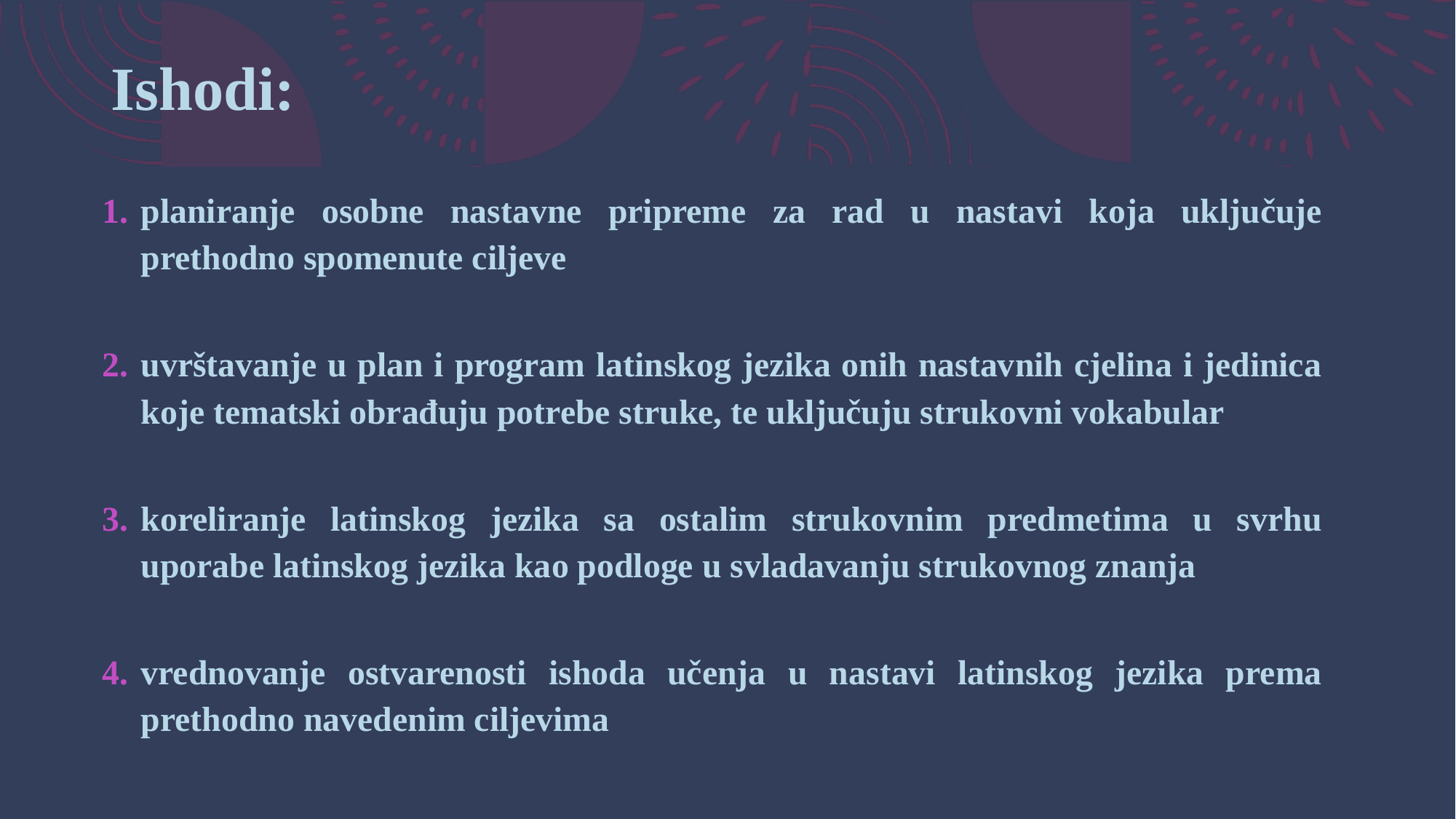

# Ishodi:
planiranje osobne nastavne pripreme za rad u nastavi koja uključuje prethodno spomenute ciljeve

uvrštavanje u plan i program latinskog jezika onih nastavnih cjelina i jedinica koje tematski obrađuju potrebe struke, te uključuju strukovni vokabular

koreliranje latinskog jezika sa ostalim strukovnim predmetima u svrhu uporabe latinskog jezika kao podloge u svladavanju strukovnog znanja

vrednovanje ostvarenosti ishoda učenja u nastavi latinskog jezika prema prethodno navedenim ciljevima